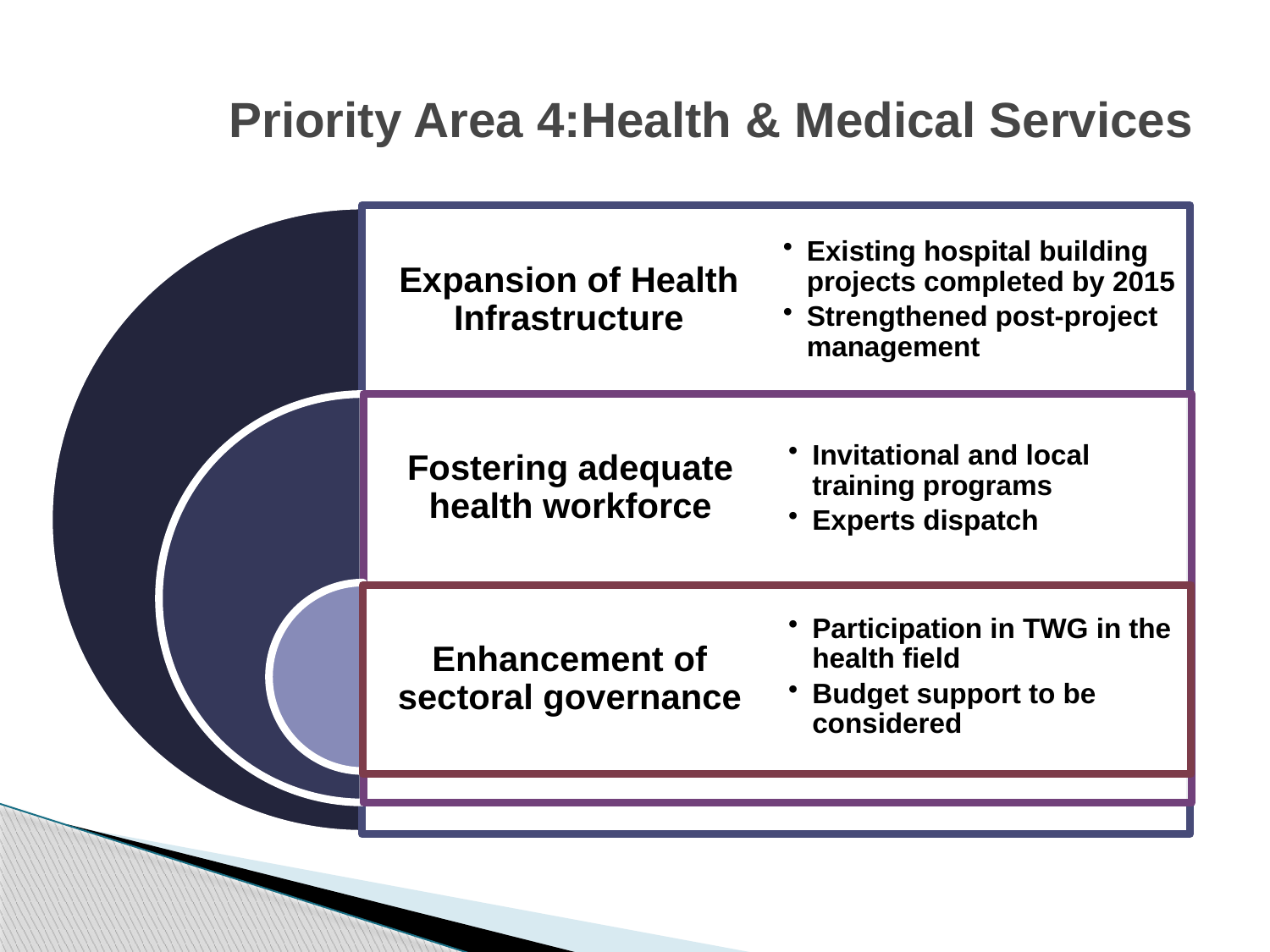

# Priority Area 4:Health & Medical Services
Expansion of Health Infrastructure
Fostering adequate health workforce
Enhancement of sectoral governance
Existing hospital building projects completed by 2015
Strengthened post-project management
Invitational and local training programs
Experts dispatch
Participation in TWG in the health field
Budget support to be considered